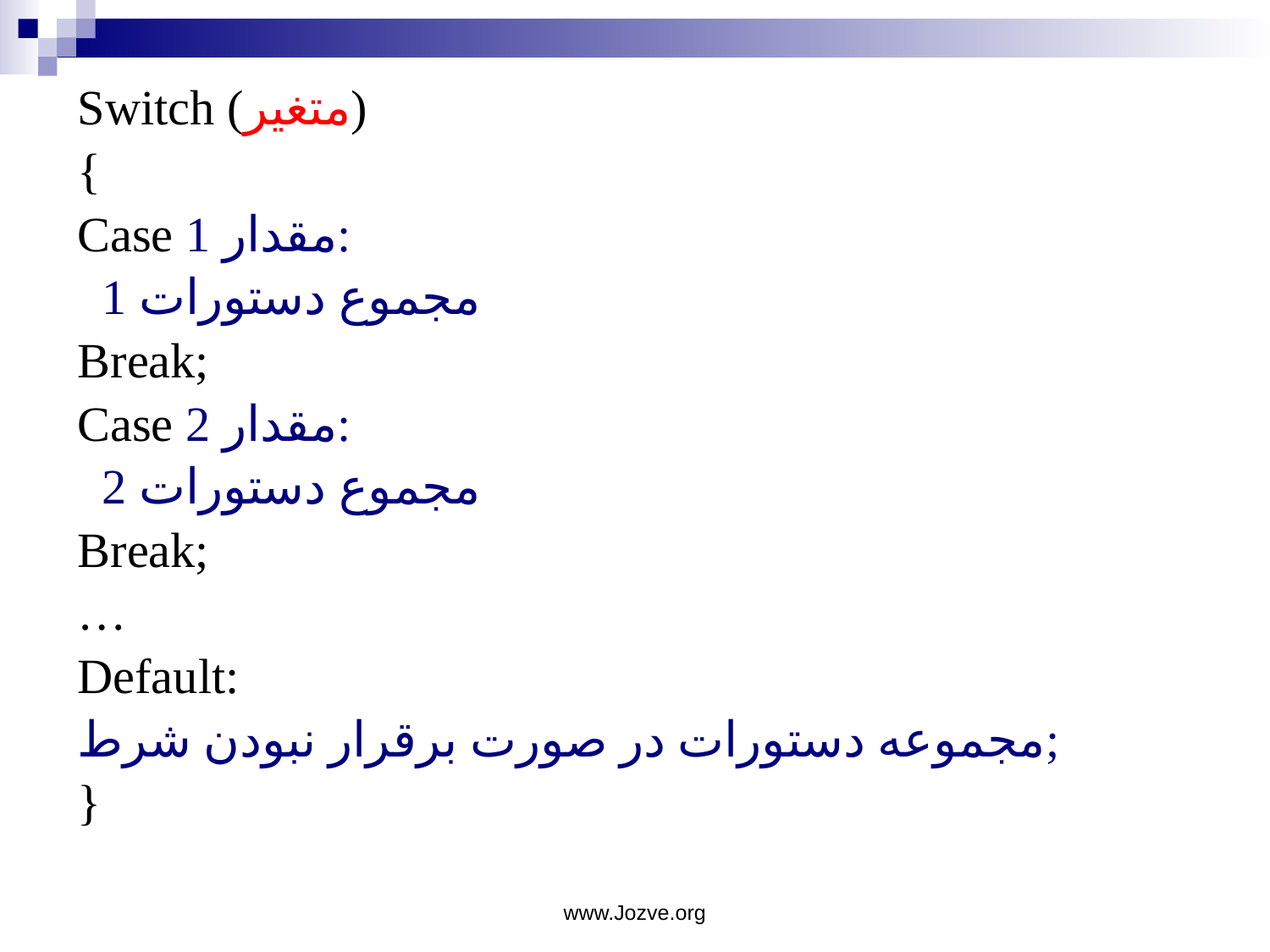

Switch (متغیر)
{
Case مقدار 1:
  مجموع دستورات 1
Break;
Case مقدار 2:
  مجموع دستورات 2
Break;
…
Default:
مجموعه دستورات در صورت برقرار نبودن شرط;
}

www.Jozve.org